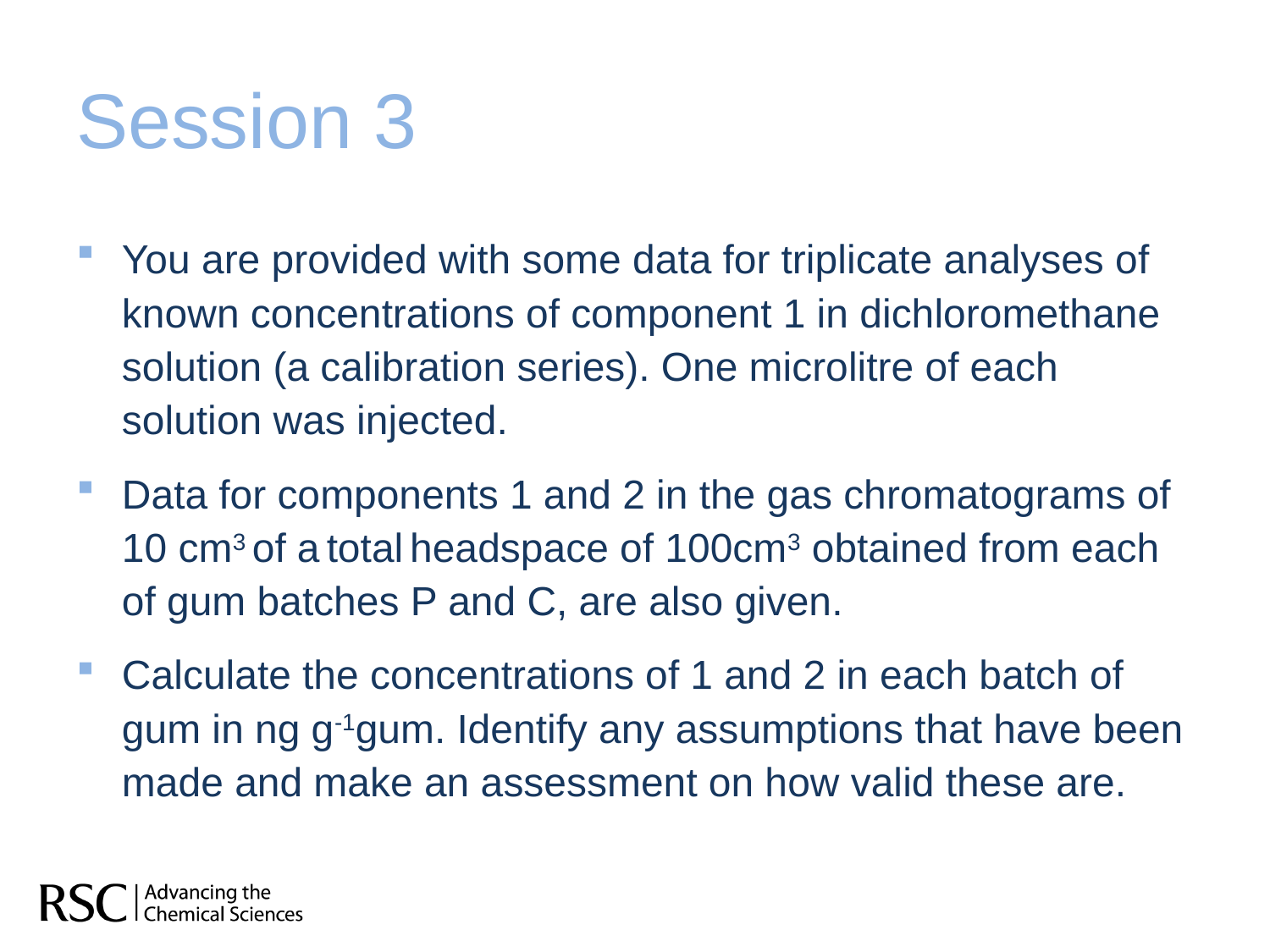

# Session 3
You are provided with some data for triplicate analyses of known concentrations of component 1 in dichloromethane solution (a calibration series). One microlitre of each solution was injected.
Data for components 1 and 2 in the gas chromatograms of 10 cm3 of a total headspace of 100cm3 obtained from each of gum batches P and C, are also given.
Calculate the concentrations of 1 and 2 in each batch of gum in ng g-1gum. Identify any assumptions that have been made and make an assessment on how valid these are.